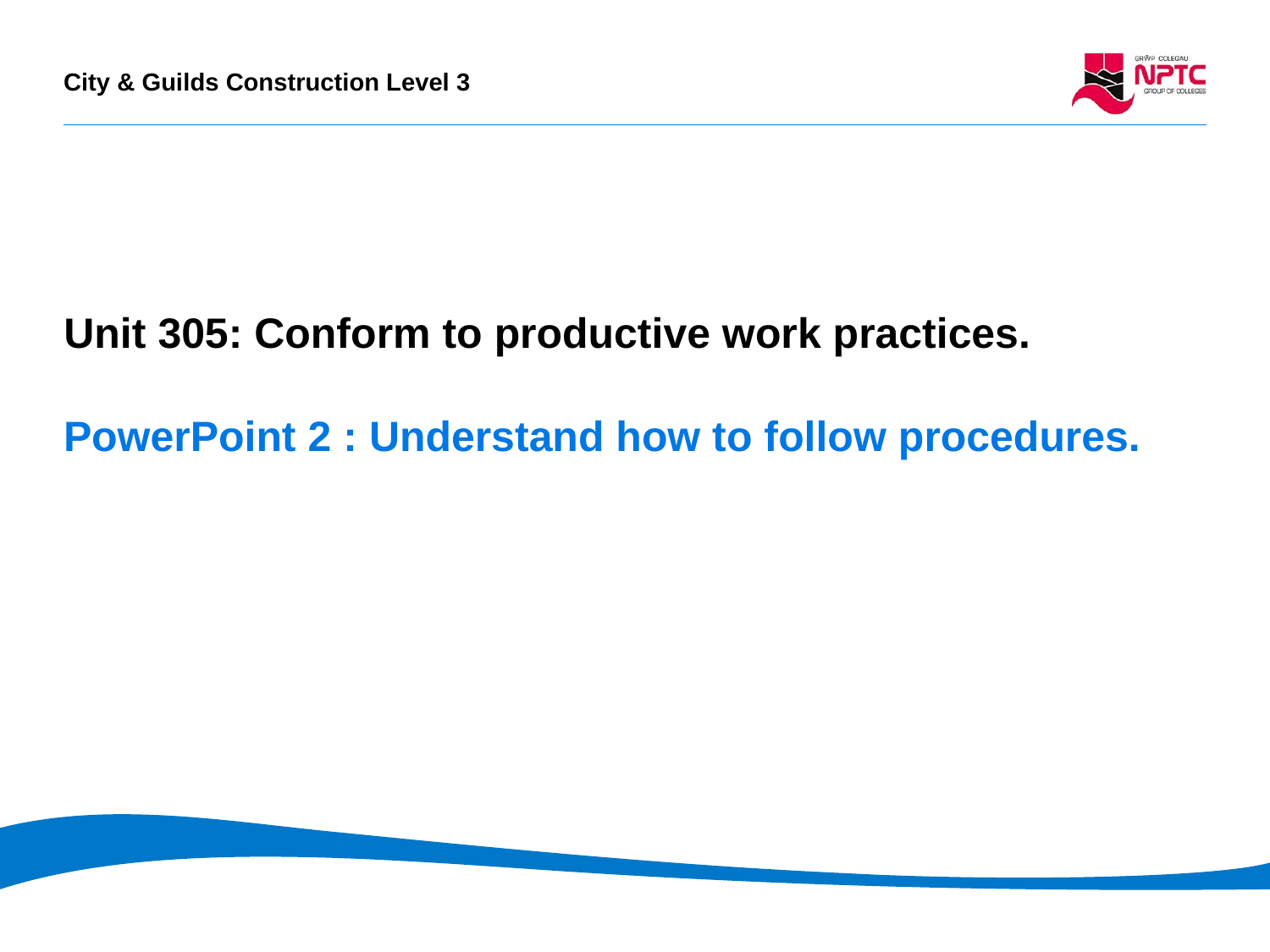

PowerPoint presentation 1.1
Unit 305: Conform to productive work practices.
Unit 101: Introduction to the Built Environment
# PowerPoint 2 : Understand how to follow procedures.